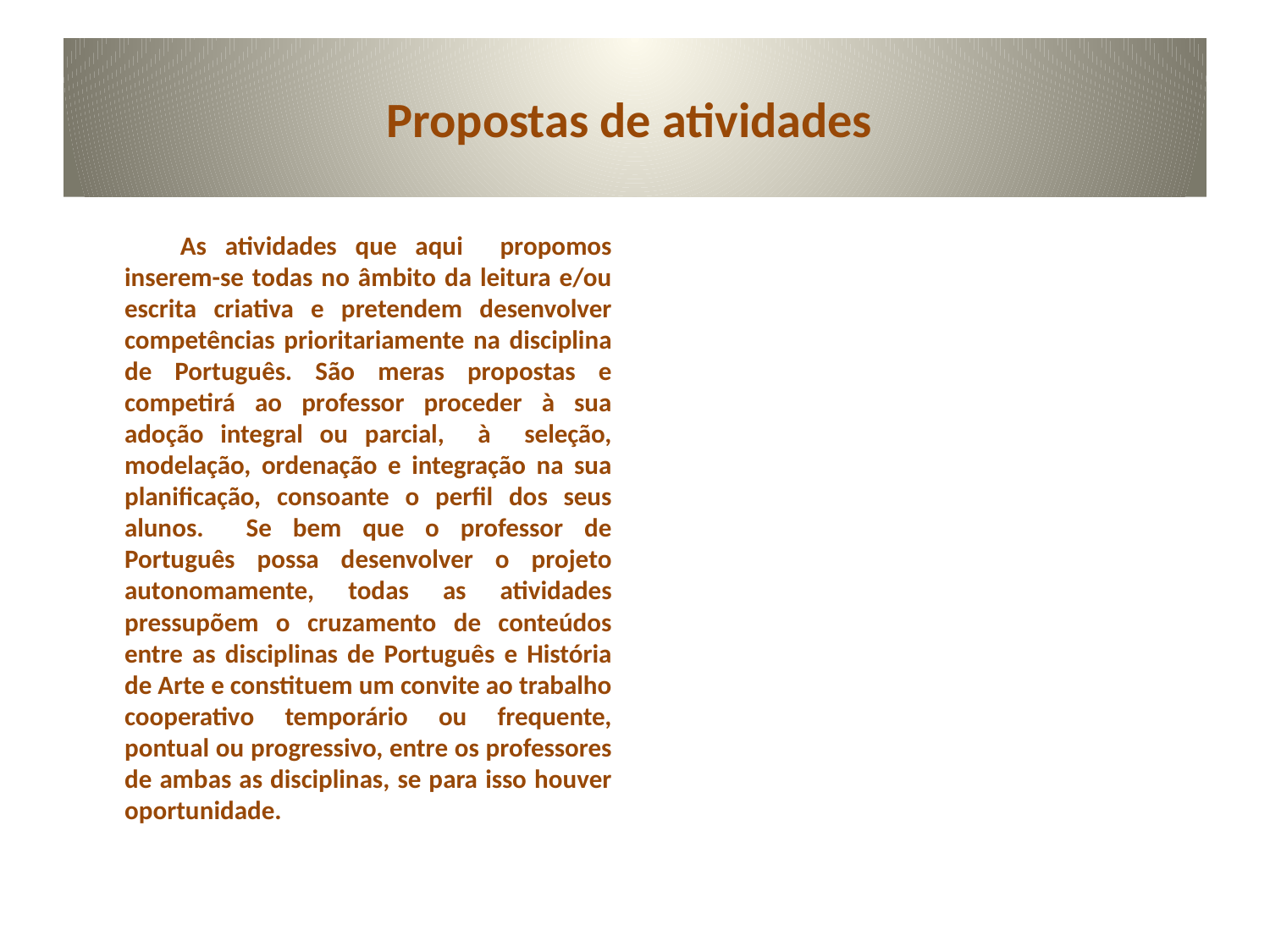

# Propostas de atividades
	   As atividades que aqui  propomos inserem-se todas no âmbito da leitura e/ou escrita criativa e pretendem desenvolver competências prioritariamente na disciplina de Português. São meras propostas e competirá ao professor proceder à sua adoção integral ou parcial,  à  seleção, modelação, ordenação e integração na sua planificação, consoante o perfil dos seus alunos.  Se bem que o professor de Português possa desenvolver o projeto autonomamente, todas as atividades pressupõem o cruzamento de conteúdos entre as disciplinas de Português e História de Arte e constituem um convite ao trabalho cooperativo temporário ou frequente, pontual ou progressivo, entre os professores de ambas as disciplinas, se para isso houver oportunidade.